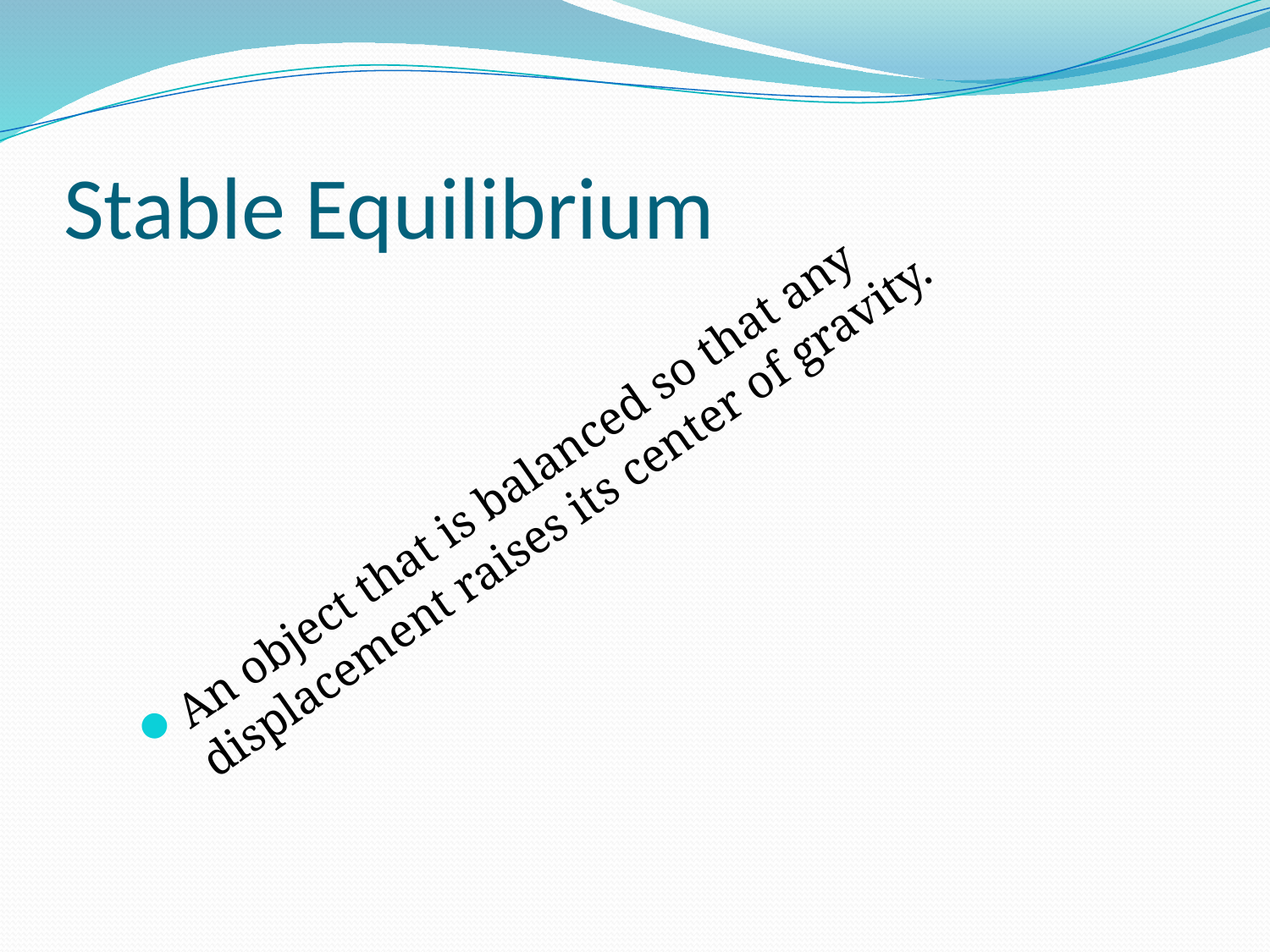

# Stable Equilibrium
An object that is balanced so that any displacement raises its center of gravity.